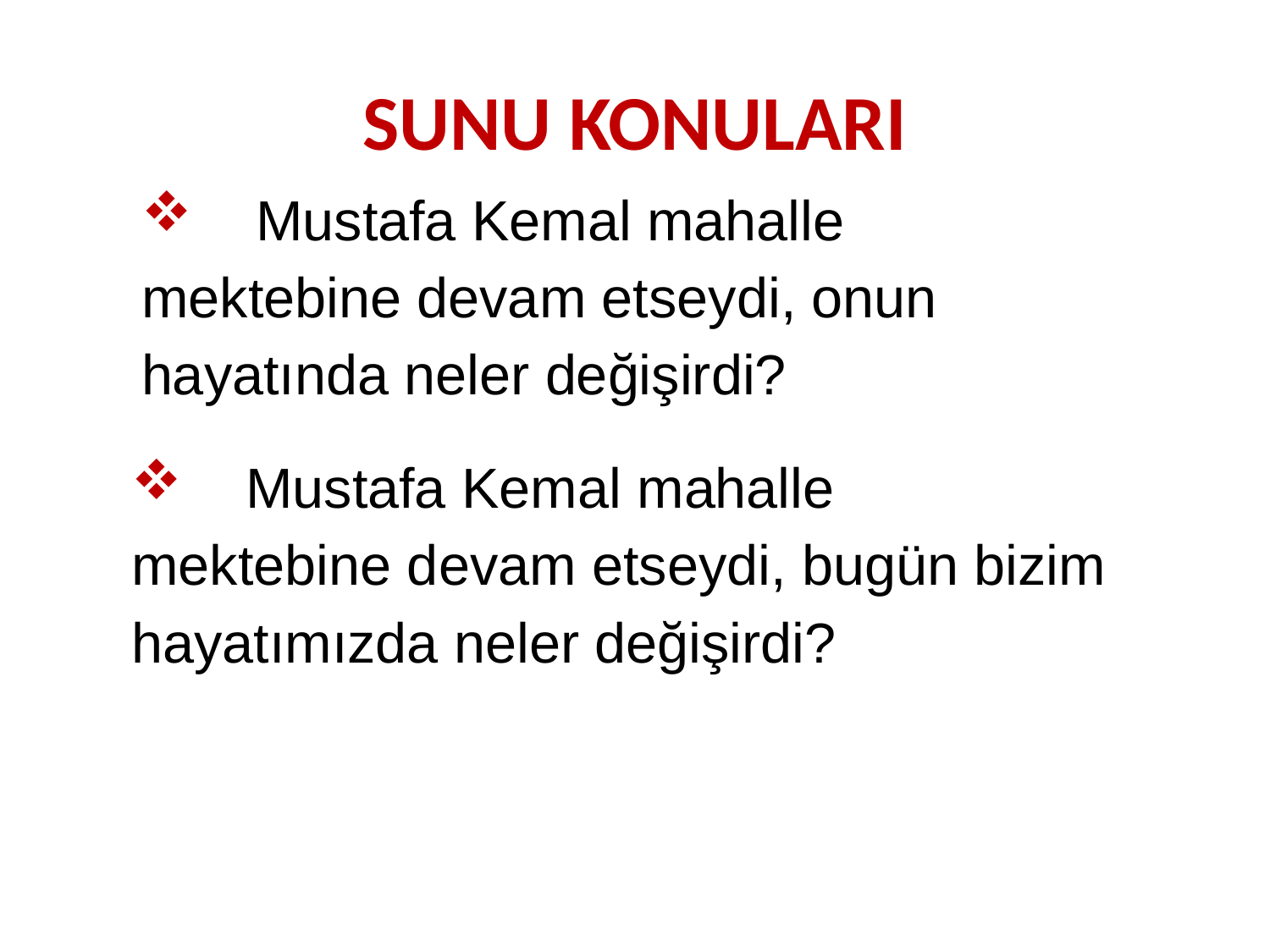

# SUNU KONULARI
    Mustafa Kemal mahalle mektebine devam etseydi, onun hayatında neler değişirdi?
    Mustafa Kemal mahalle mektebine devam etseydi, bugün bizim hayatımızda neler değişirdi?